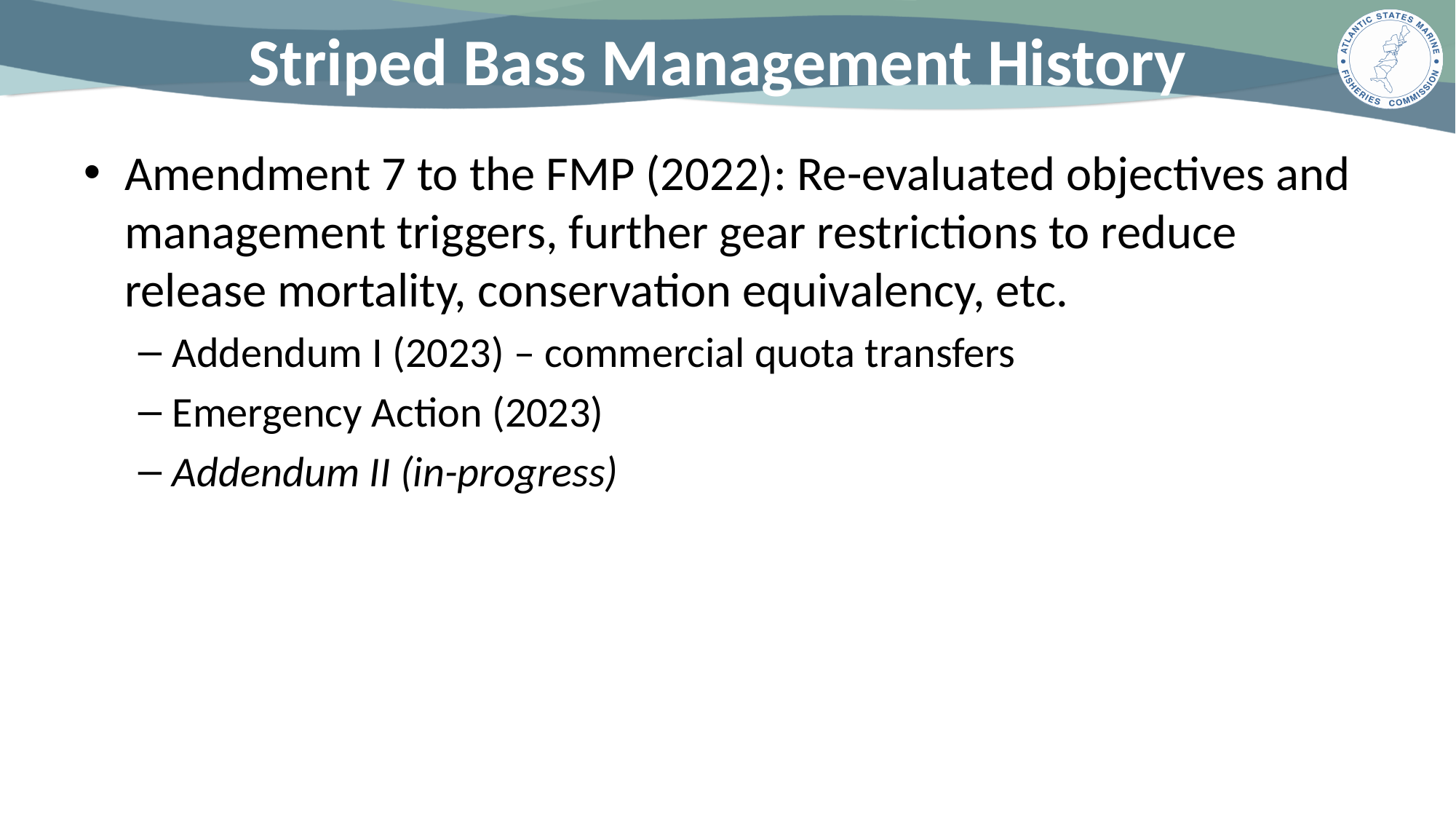

# Striped Bass Management History
Amendment 7 to the FMP (2022): Re-evaluated objectives and management triggers, further gear restrictions to reduce release mortality, conservation equivalency, etc.
Addendum I (2023) – commercial quota transfers
Emergency Action (2023)
Addendum II (in-progress)